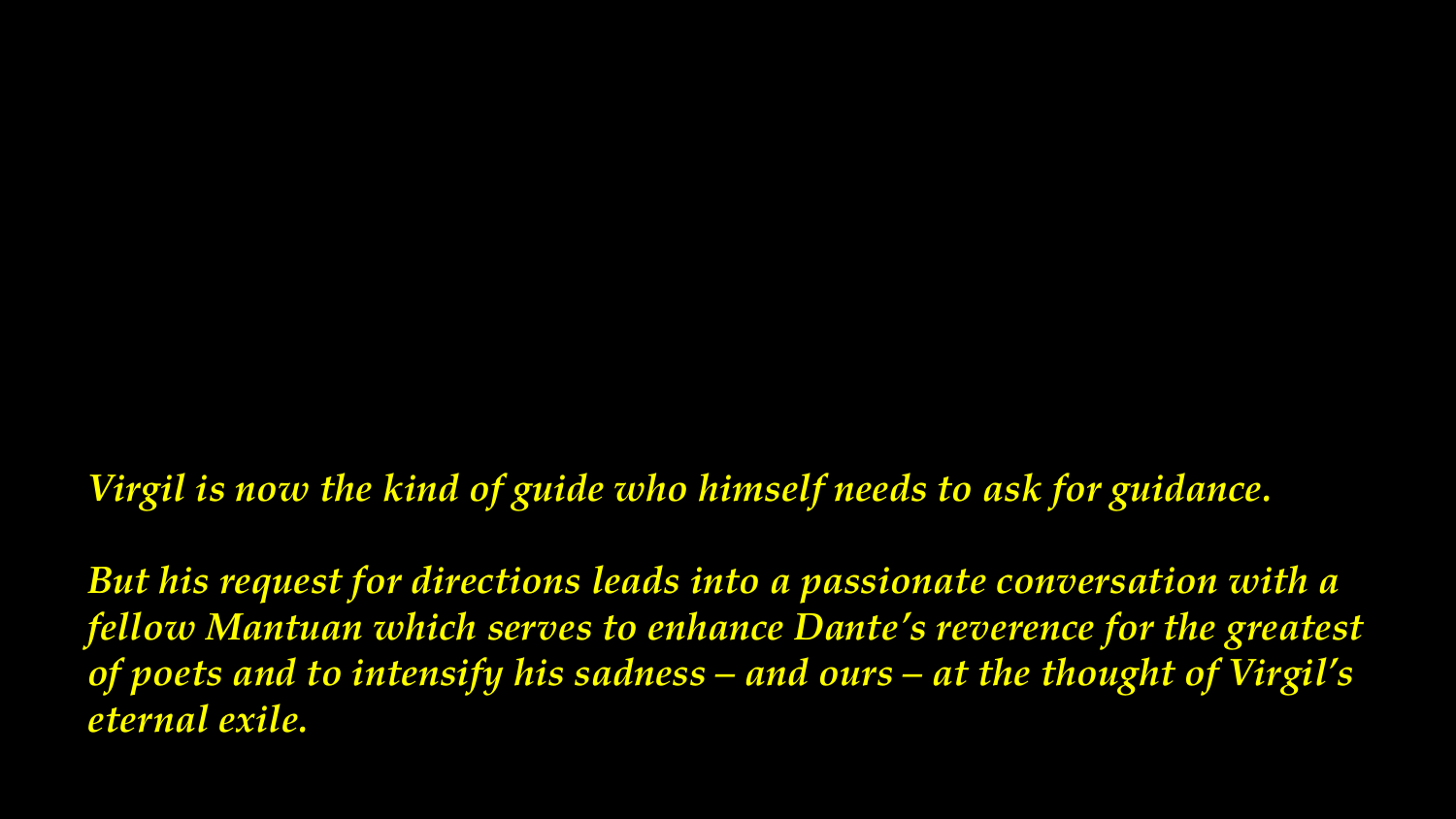

# Virgil is now the kind of guide who himself needs to ask for guidance. But his request for directions leads into a passionate conversation with a fellow Mantuan which serves to enhance Dante’s reverence for the greatest of poets and to intensify his sadness – and ours – at the thought of Virgil’s eternal exile.